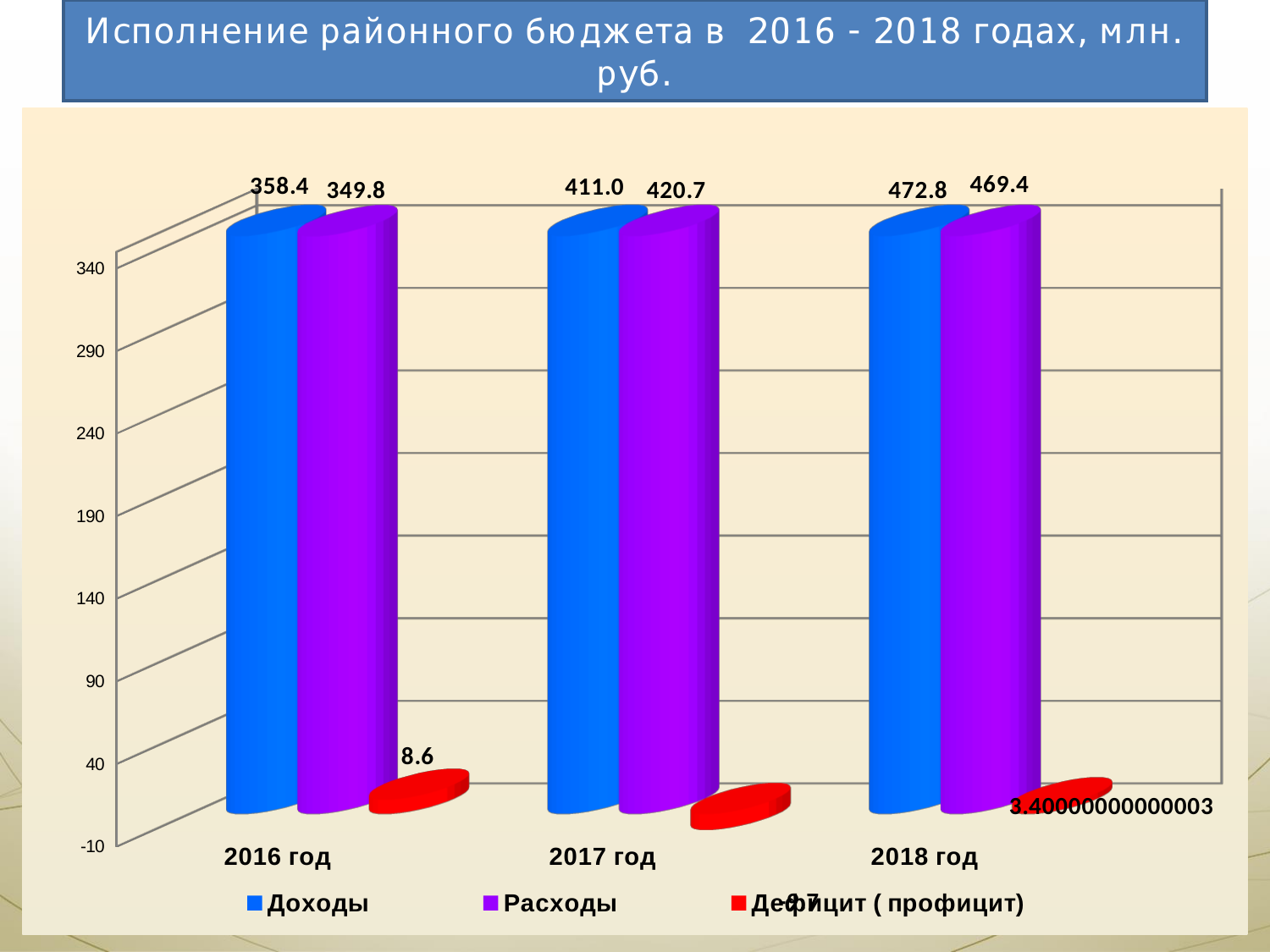

Исполнение районного бюджета в  2016 - 2018 годах, млн. руб.

[unsupported chart]

30